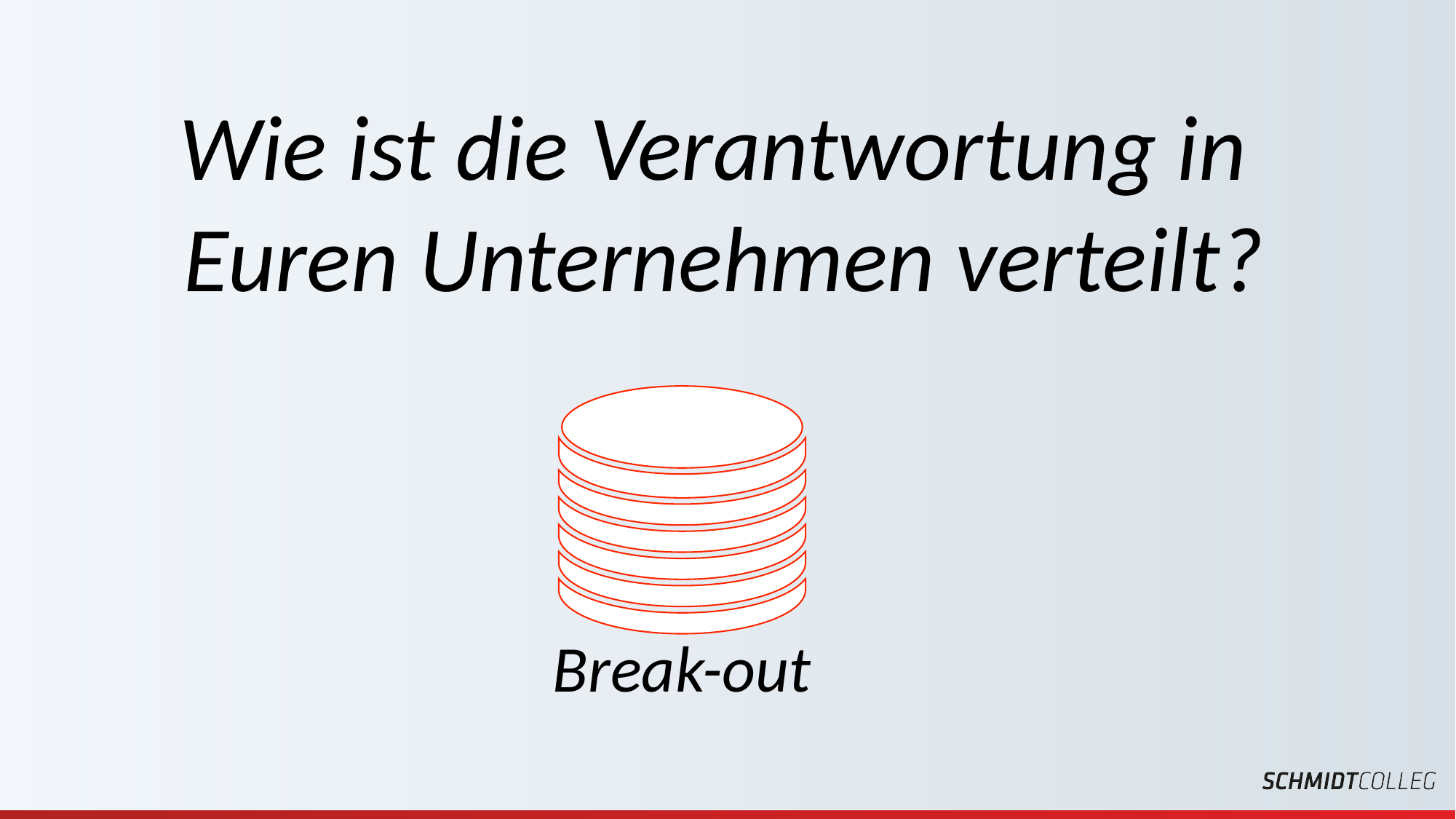

Wie ist die Verantwortung in
Euren Unternehmen verteilt?

Break-out